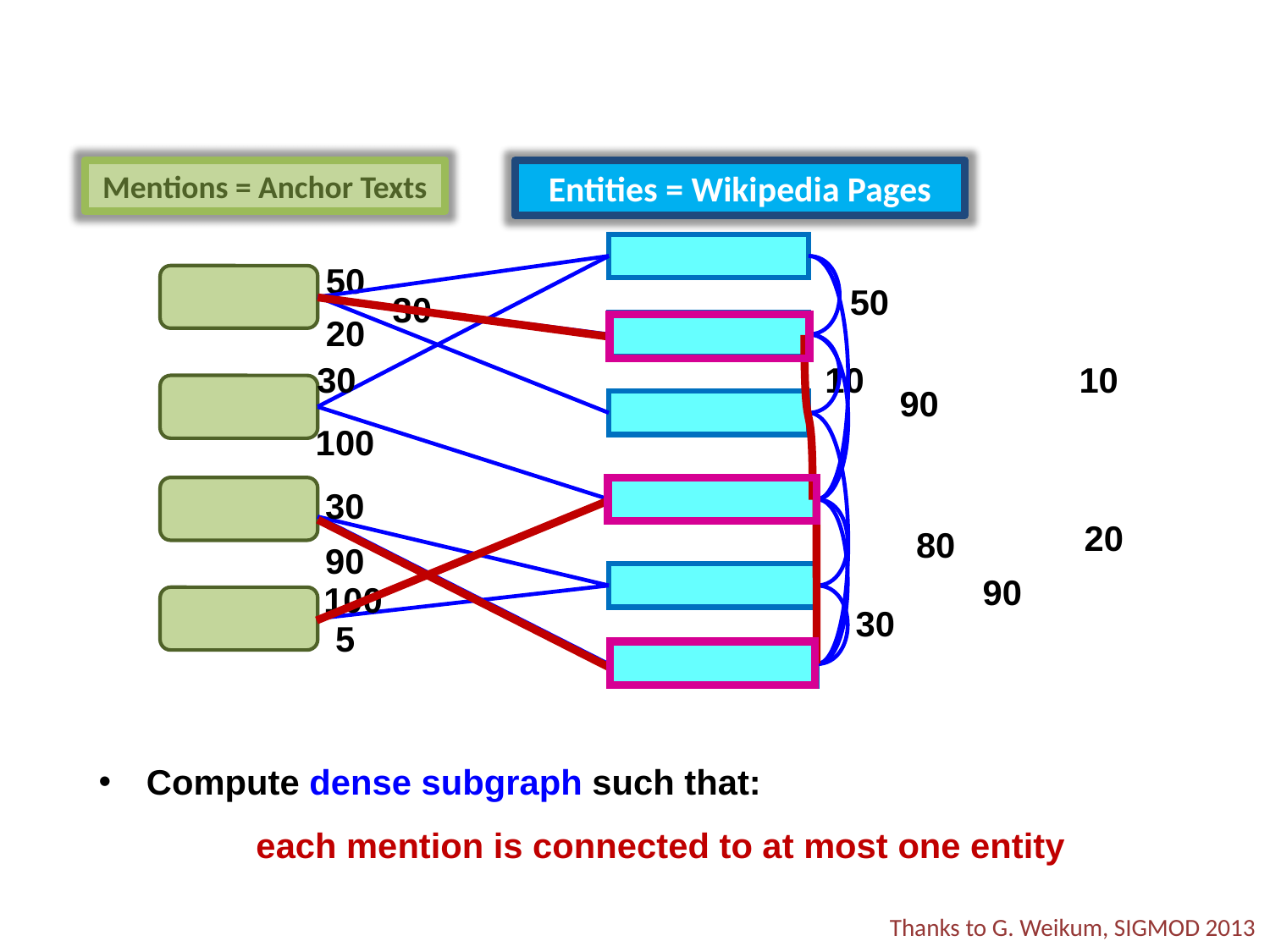

# Dense Subgraph
Mentions = Anchor Texts
Entities = Wikipedia Pages

 50

 50
 30
 20

30
 10
10

 90

100

30

20
 80
90

 90
100

 30
5

Compute dense subgraph such that:
 each mention is connected to at most one entity

28
Thanks to G. Weikum, SIGMOD 2013